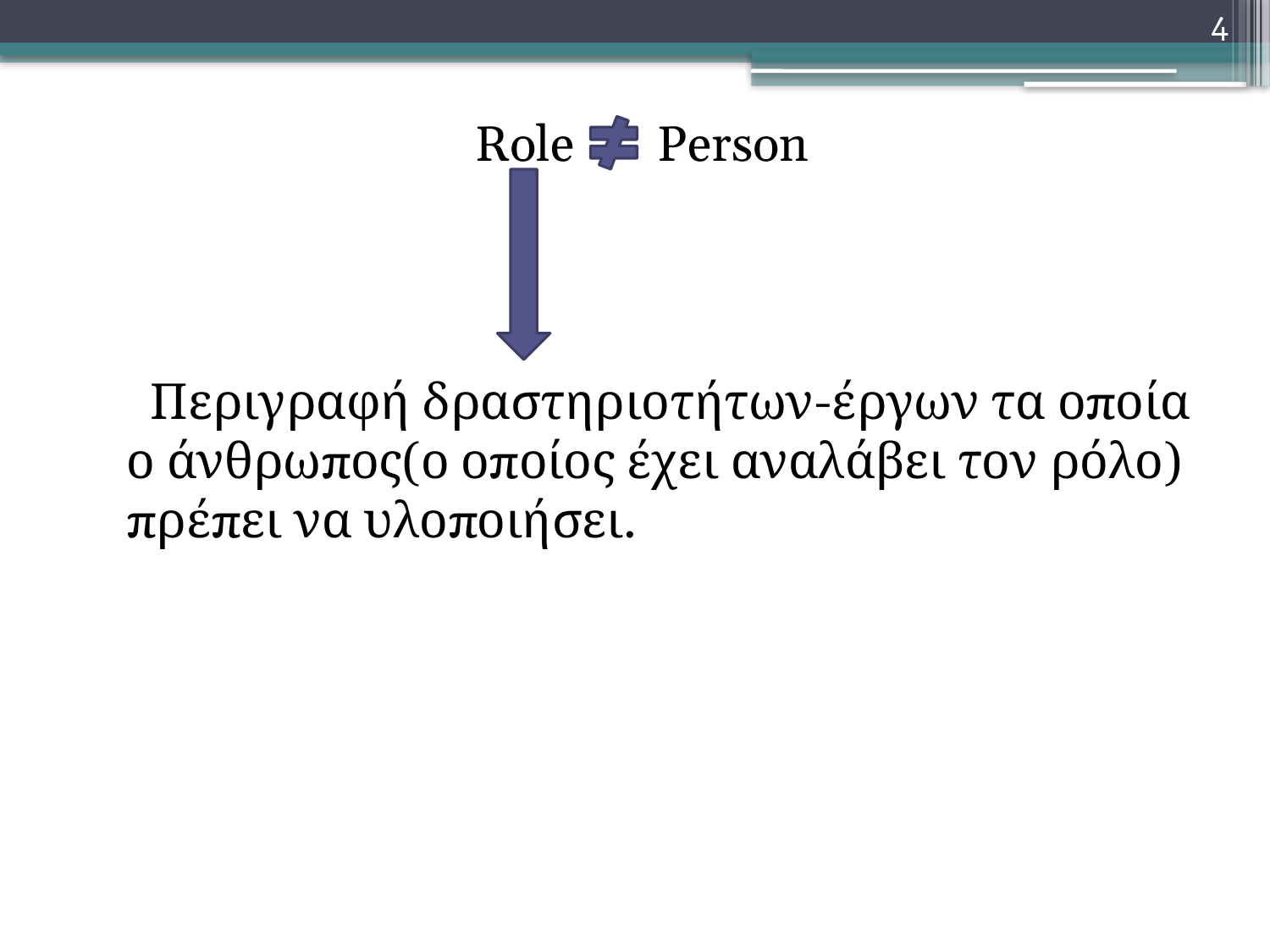

4
Role       Person

     Περιγραφή δραστηριοτήτων-έργων τα οποία ο άνθρωπος(ο οποίος έχει αναλάβει τον ρόλο) πρέπει να υλοποιήσει.

#